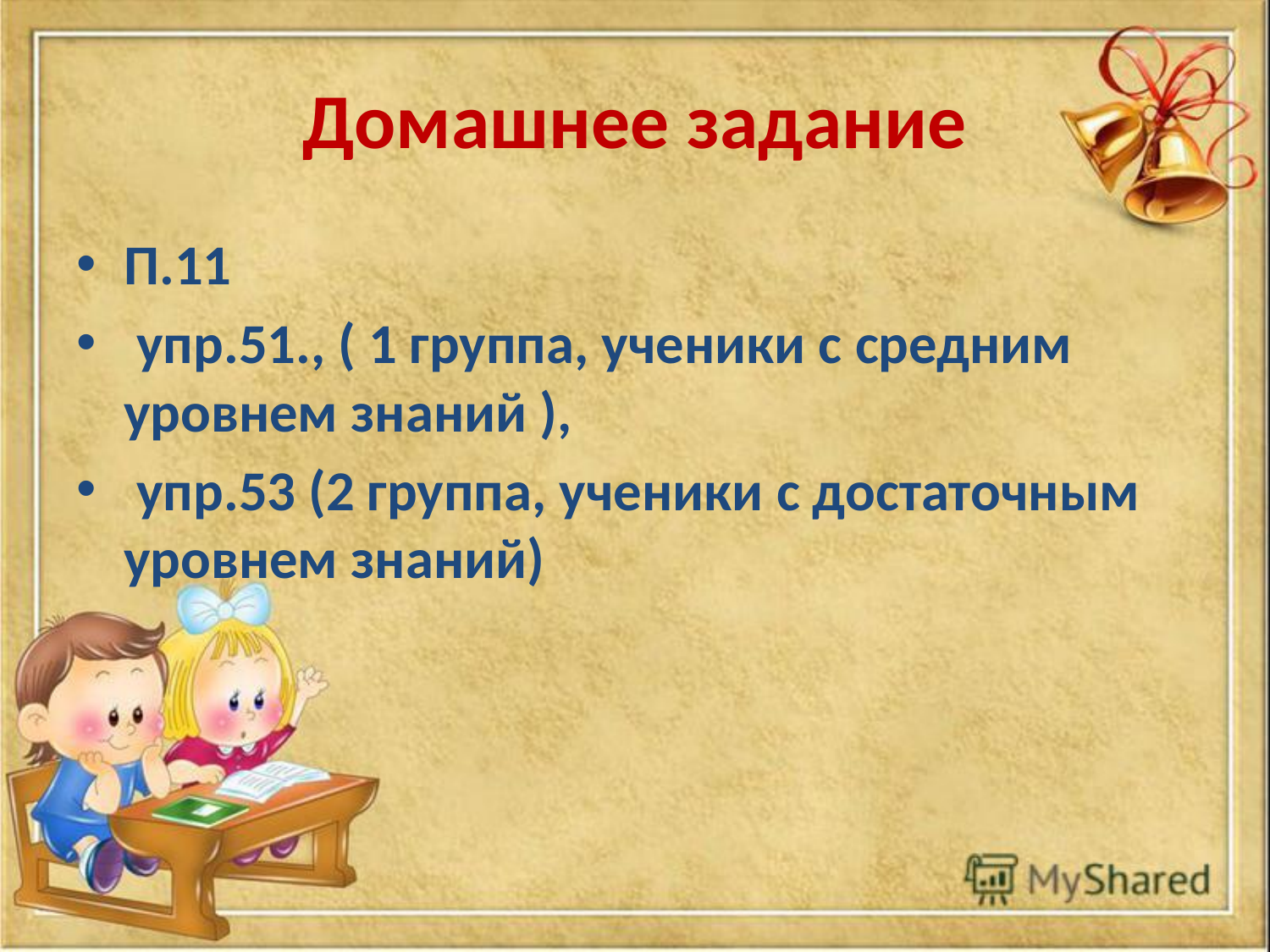

# Домашнее задание
П.11
 упр.51., ( 1 группа, ученики с средним уровнем знаний ),
 упр.53 (2 группа, ученики с достаточным уровнем знаний)